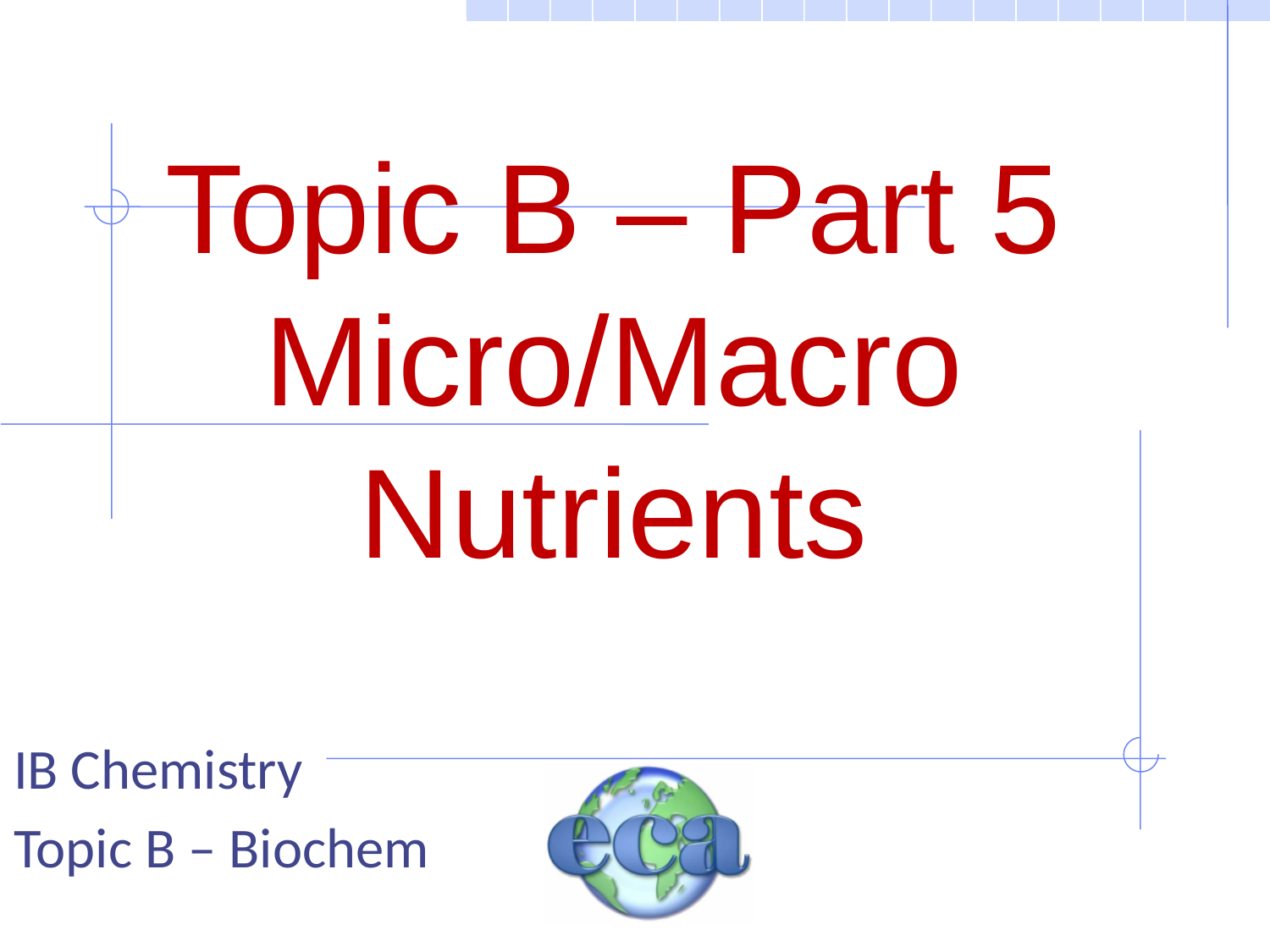

# Topic B – Part 5 Micro/Macro Nutrients
IB Chemistry
Topic B – Biochem